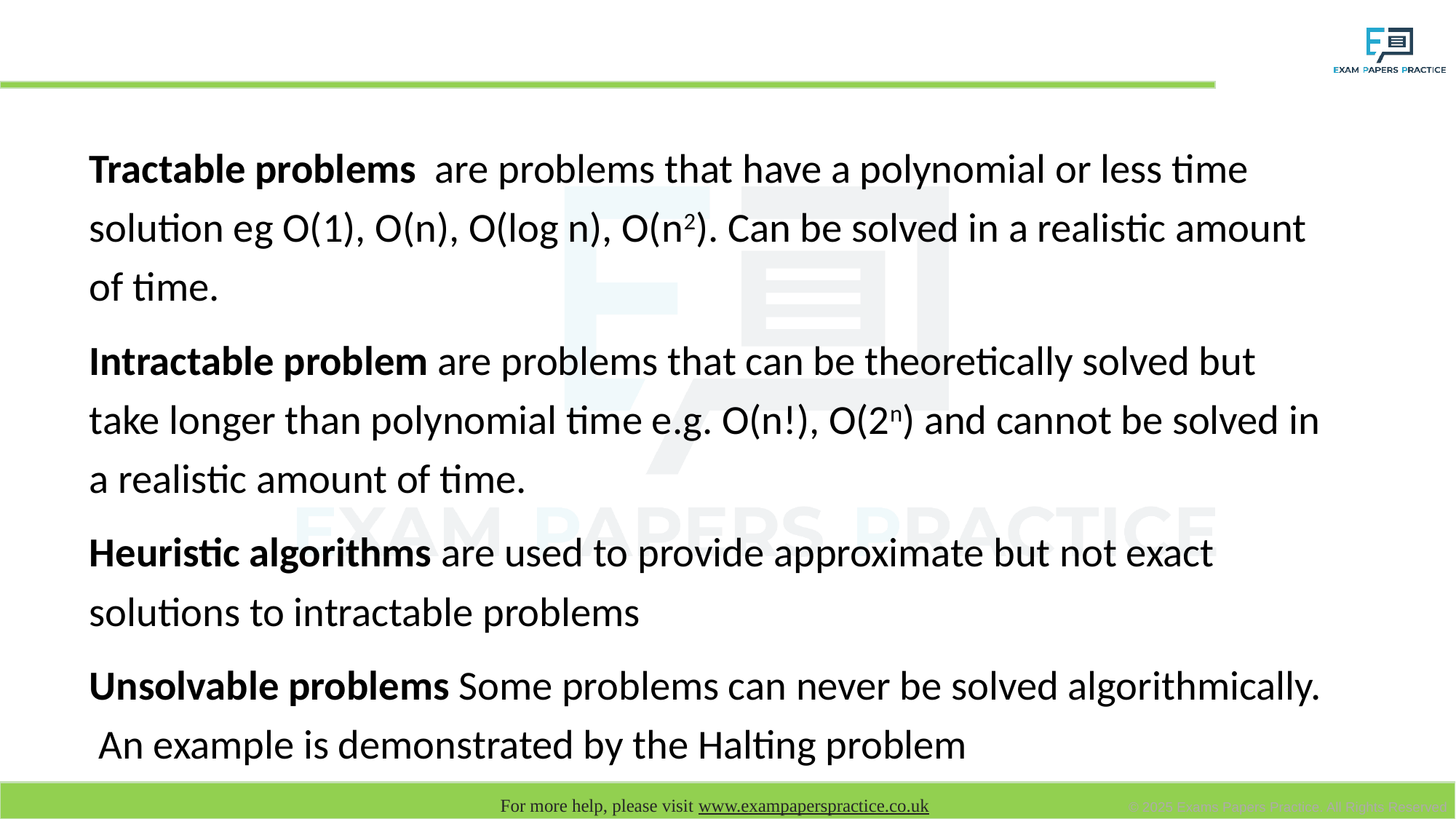

# Tractable versus intractable problems
Tractable problems  are problems that have a polynomial or less time solution eg O(1), O(n), O(log n), O(n2). Can be solved in a realistic amount of time.
Intractable problem are problems that can be theoretically solved but take longer than polynomial time e.g. O(n!), O(2n) and cannot be solved in a realistic amount of time.
Heuristic algorithms are used to provide approximate but not exact solutions to intractable problems
Unsolvable problems Some problems can never be solved algorithmically.  An example is demonstrated by the Halting problem